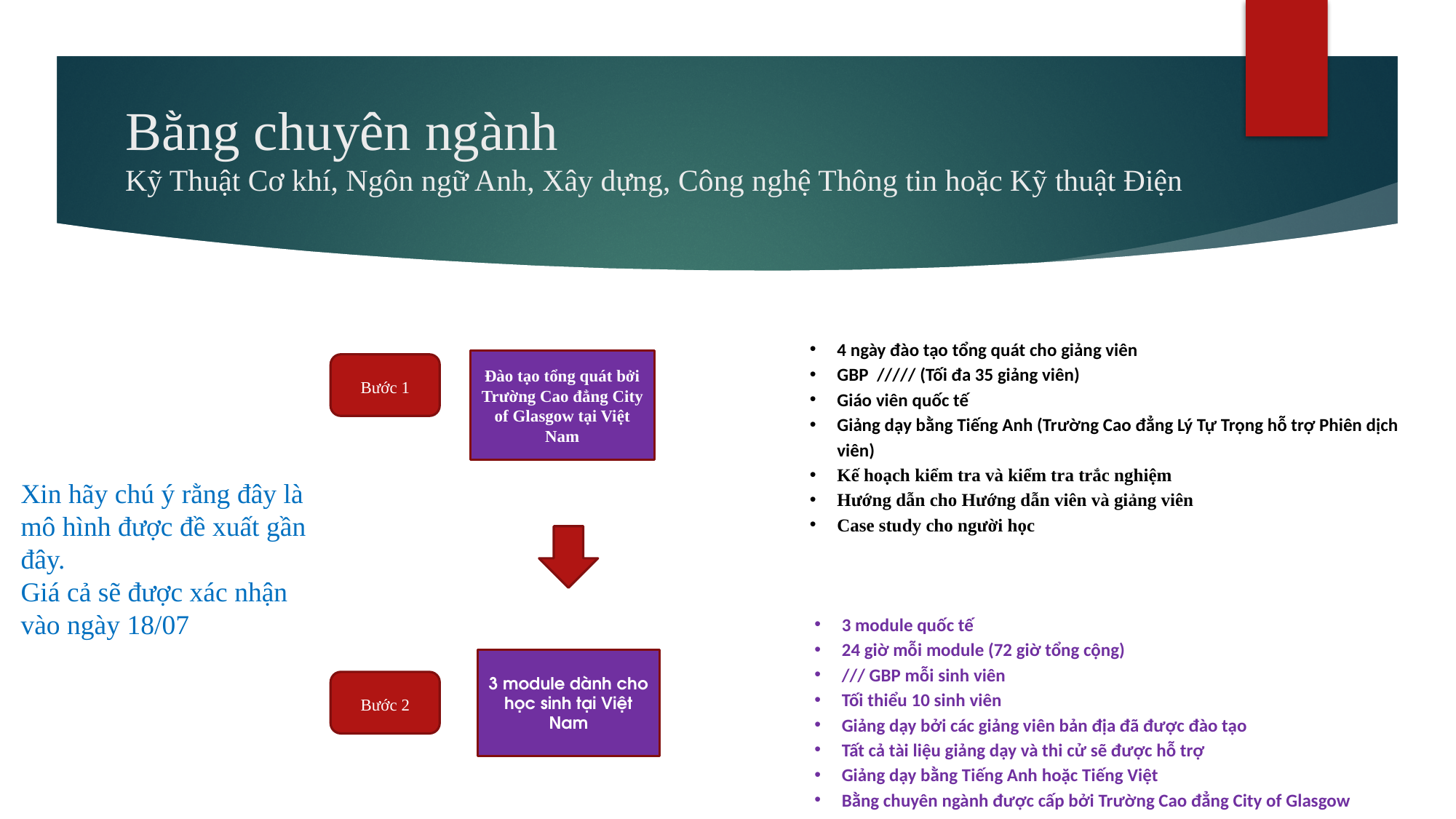

# Bằng chuyên ngành Kỹ Thuật Cơ khí, Ngôn ngữ Anh, Xây dựng, Công nghệ Thông tin hoặc Kỹ thuật Điện
4 ngày đào tạo tổng quát cho giảng viên
GBP  ///// (Tối đa 35 giảng viên)
Giáo viên quốc tế
Giảng dạy bằng Tiếng Anh (Trường Cao đẳng Lý Tự Trọng hỗ trợ Phiên dịch viên)
Kế hoạch kiểm tra và kiểm tra trắc nghiệm
Hướng dẫn cho Hướng dẫn viên và giảng viên
Case study cho người học
Đào tạo tổng quát bởi Trường Cao đẳng City of Glasgow tại Việt Nam
Bước 1
Xin hãy chú ý rằng đây là mô hình được đề xuất gần đây.
Giá cả sẽ được xác nhận vào ngày 18/07

3 module quốc tế
24 giờ mỗi module (72 giờ tổng cộng)
/// GBP mỗi sinh viên
Tối thiểu 10 sinh viên
Giảng dạy bởi các giảng viên bản địa đã được đào tạo
Tất cả tài liệu giảng dạy và thi cử sẽ được hỗ trợ
Giảng dạy bằng Tiếng Anh hoặc Tiếng Việt
Bằng chuyên ngành được cấp bởi Trường Cao đẳng City of Glasgow
3 module dành cho học sinh tại Việt Nam
Bước 2